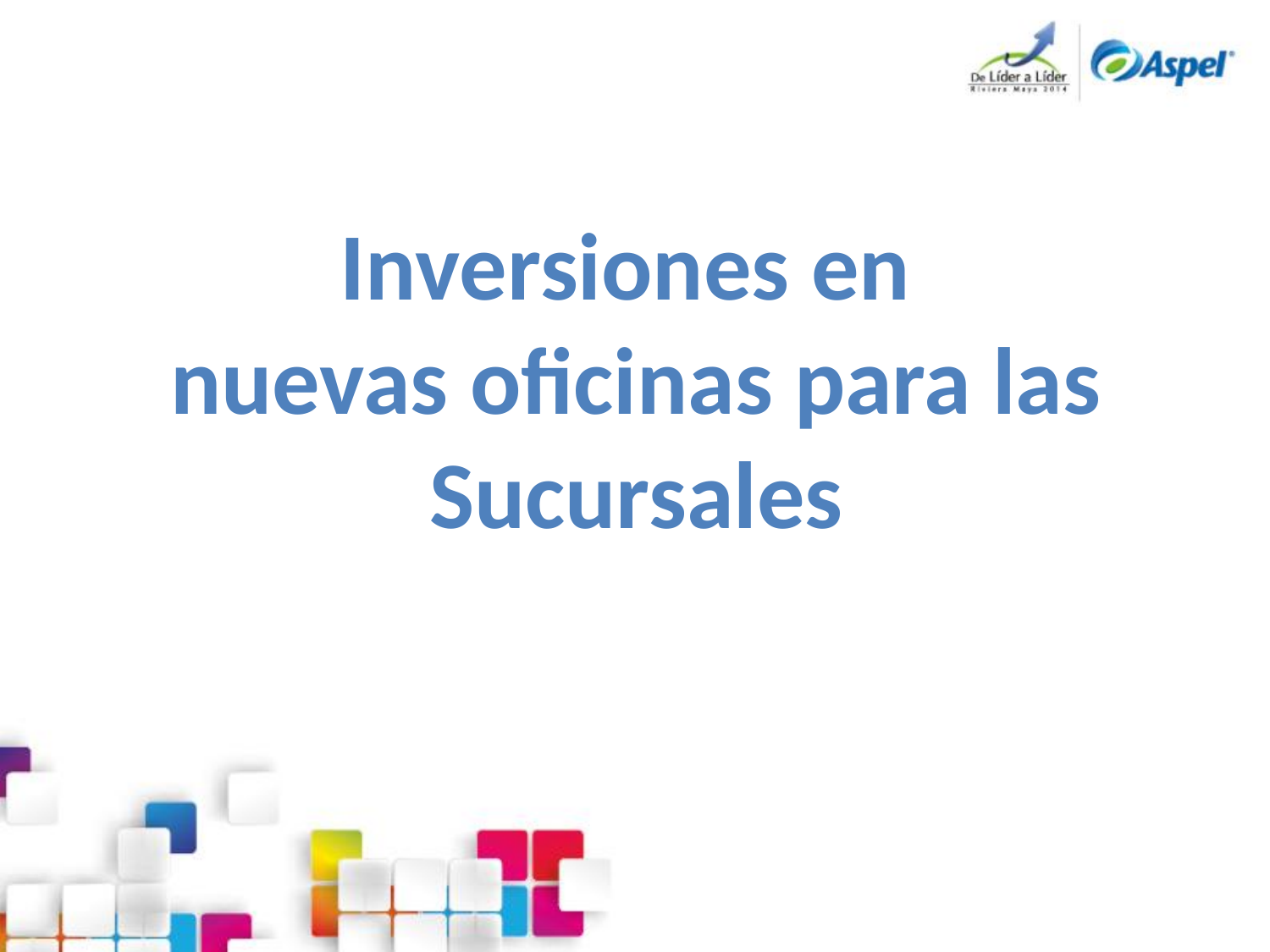

# Inversiones en nuevas oficinas para las Sucursales